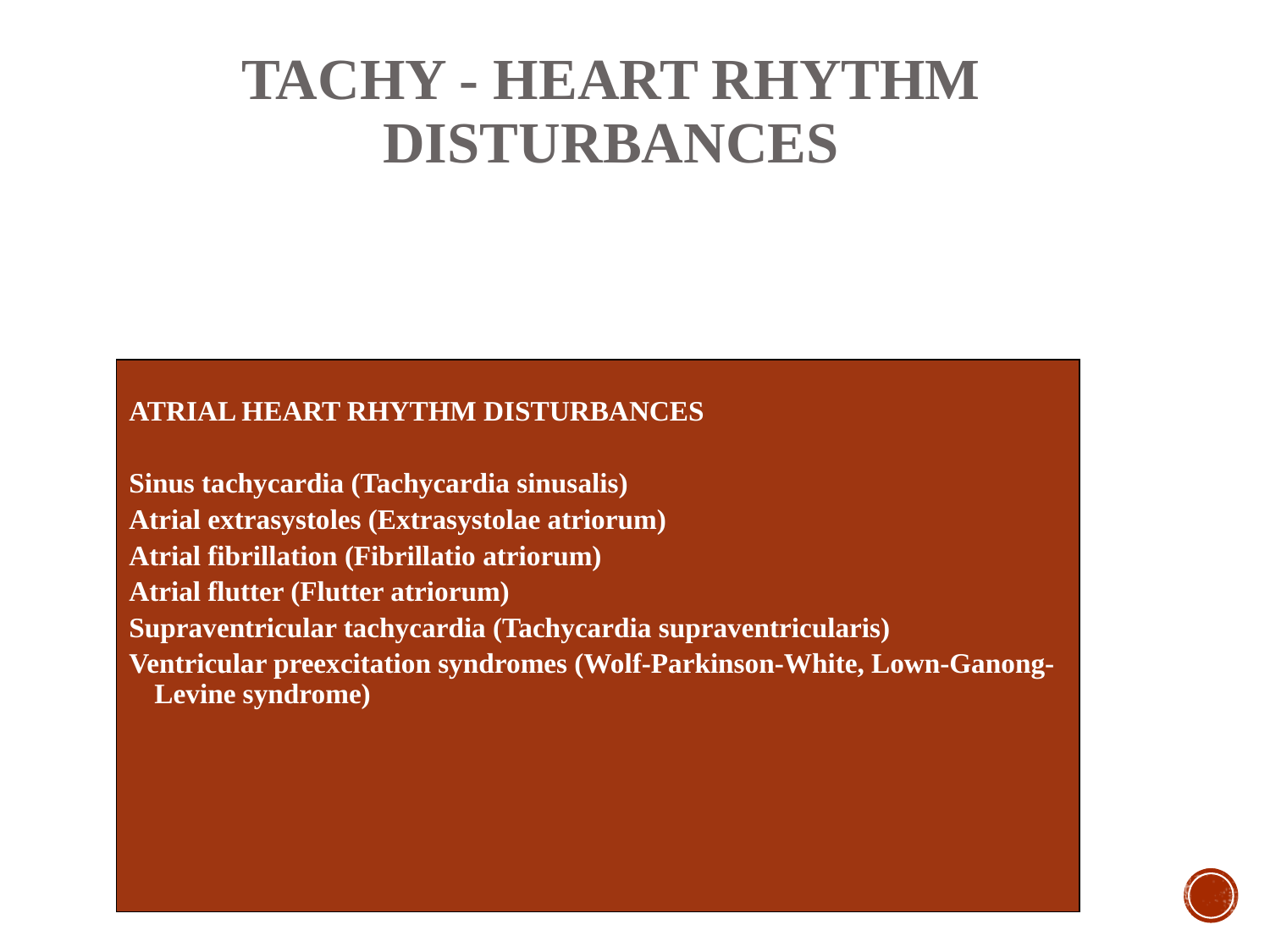

TACHY - HEART RHYTHM DISTURBANCES

ATRIAL HEART RHYTHM DISTURBANCES

Sinus tachycardia (Tachycardia sinusalis)
Atrial extrasystoles (Extrasystolae atriorum)
Atrial fibrillation (Fibrillatio atriorum)
Atrial flutter (Flutter atriorum)
Supraventricular tachycardia (Tachycardia supraventricularis)
Ventricular preexcitation syndromes (Wolf-Parkinson-White, Lown-Ganong-Levine syndrome)